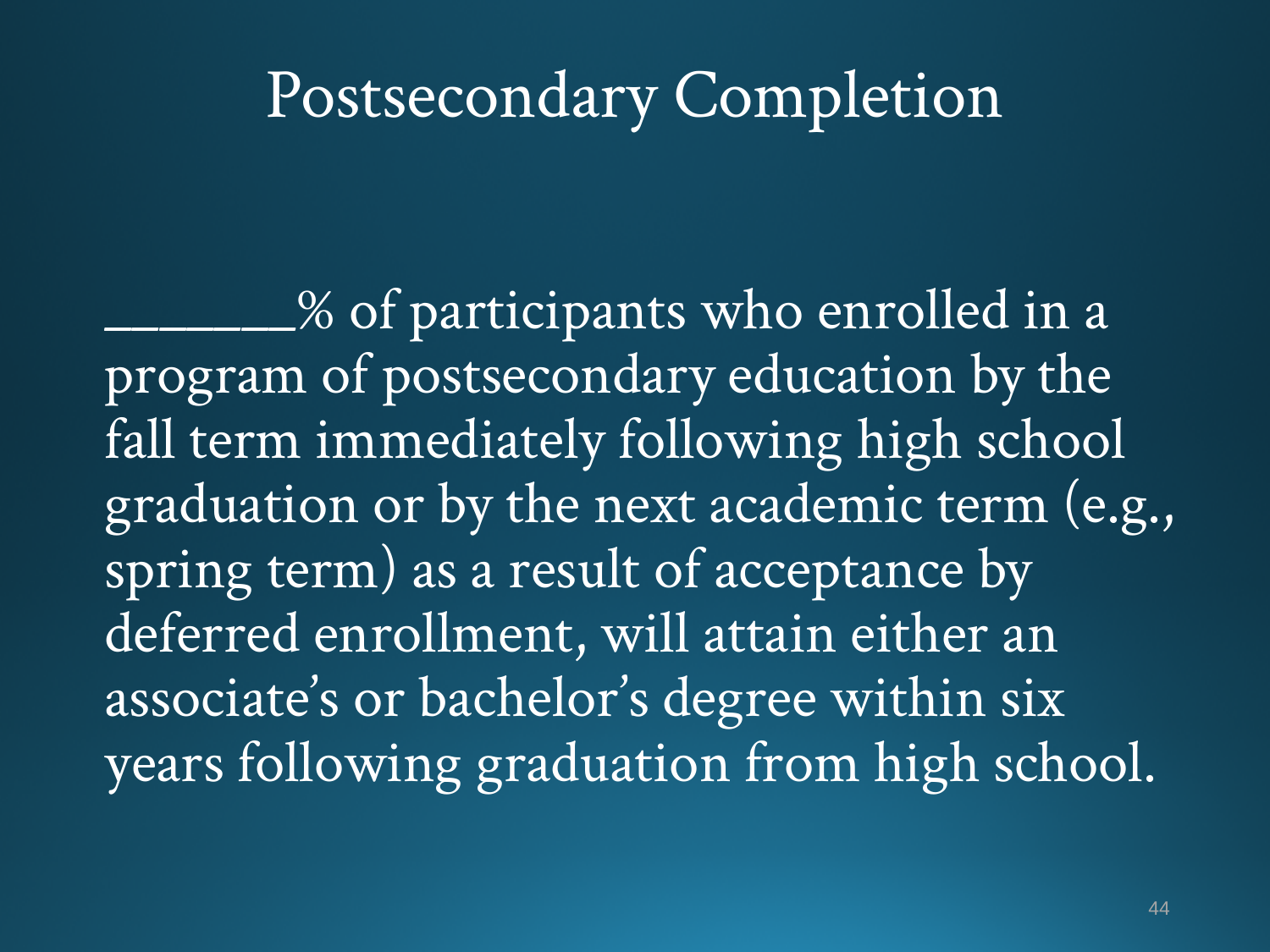

# Postsecondary Completion
	_______% of participants who enrolled in a program of postsecondary education by the fall term immediately following high school graduation or by the next academic term (e.g., spring term) as a result of acceptance by deferred enrollment, will attain either an associate’s or bachelor’s degree within six years following graduation from high school.
44